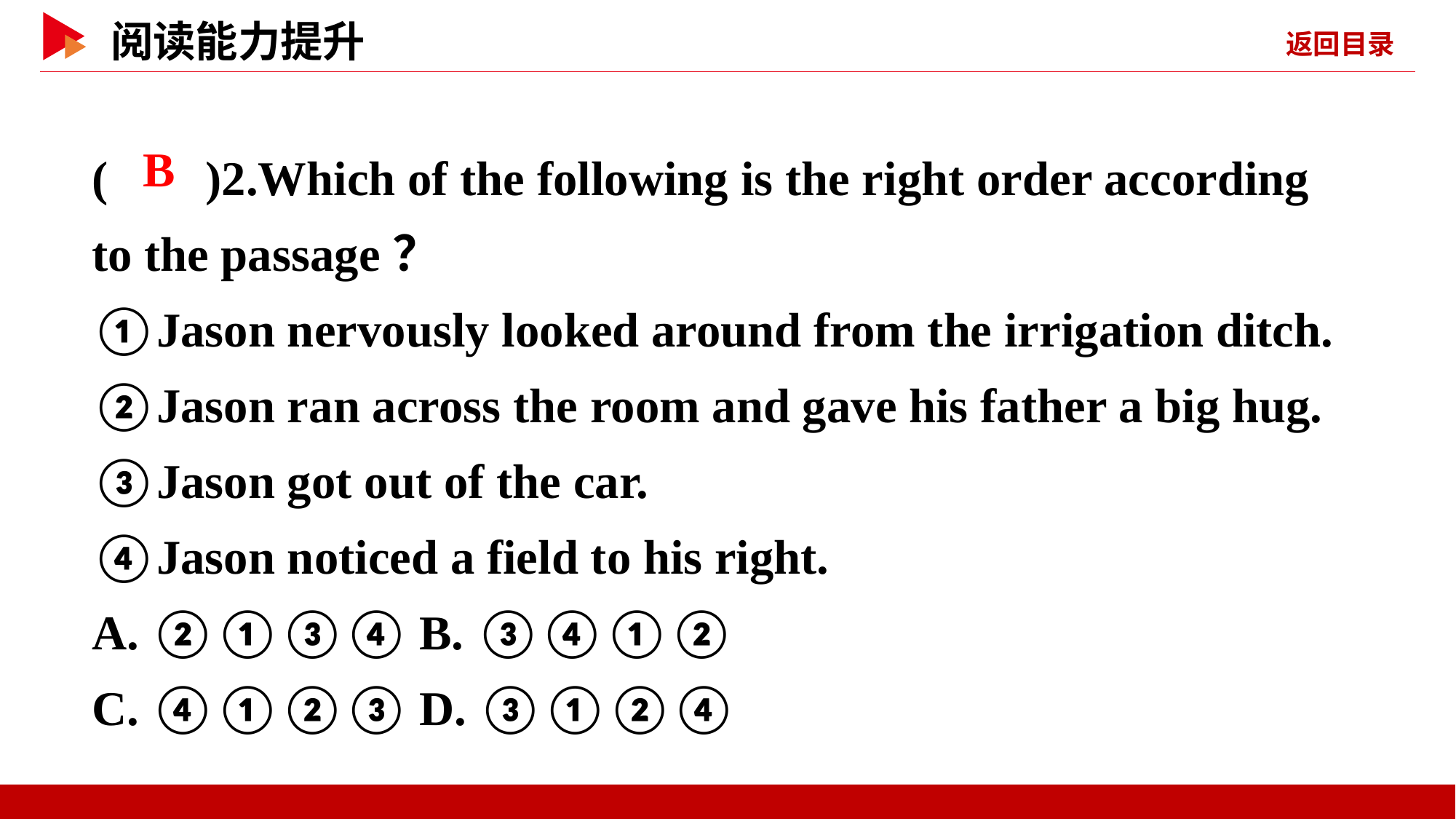

(        )2.Which of the following is the right order according to the passage？
①Jason nervously looked around from the irrigation ditch.
②Jason ran across the room and gave his father a big hug.
③Jason got out of the car.
④Jason noticed a field to his right.
A. ②①③④	B. ③④①②
C. ④①②③	D. ③①②④
   B